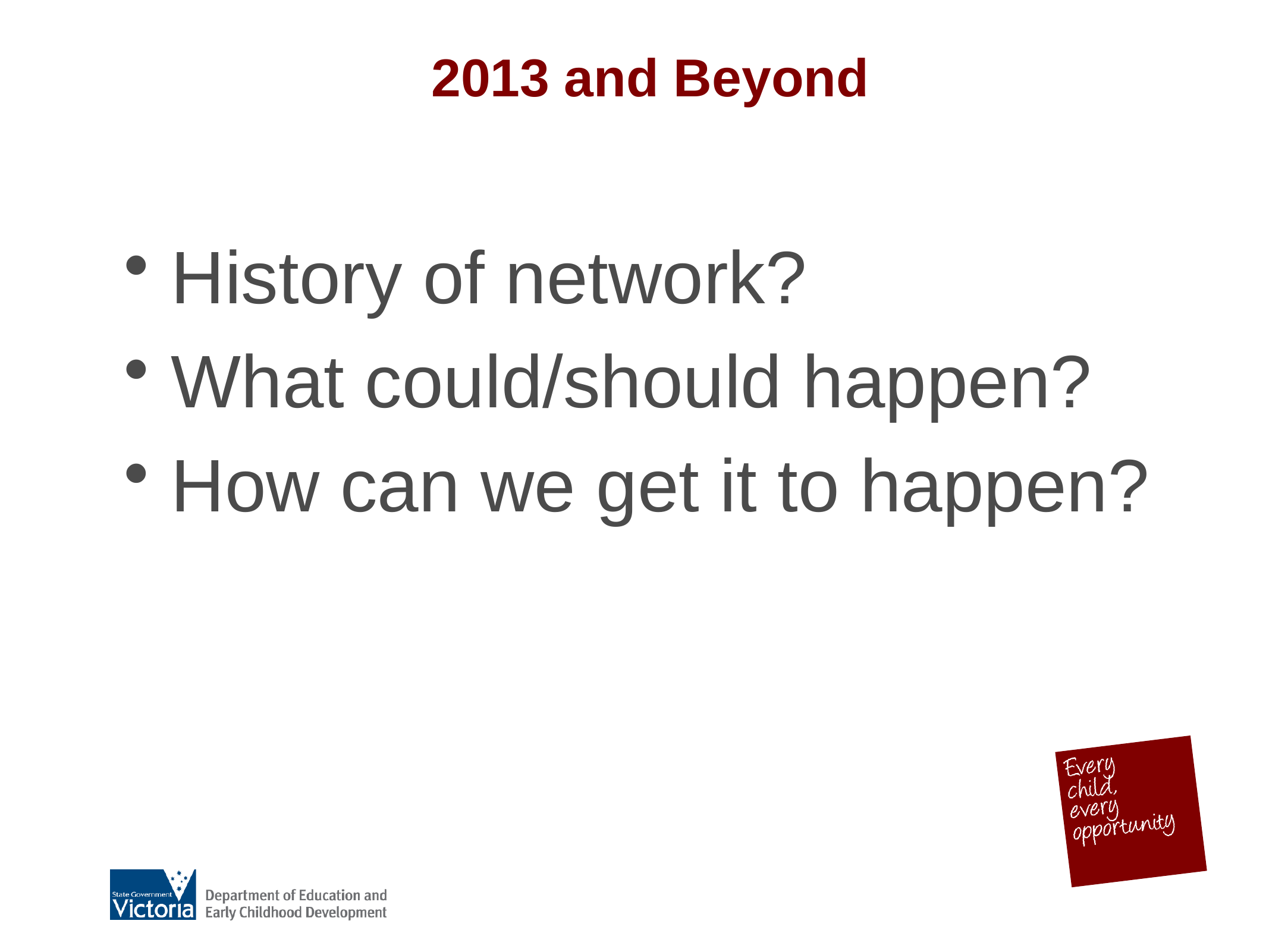

# 2013 and Beyond

History of network?
What could/should happen?
How can we get it to happen?